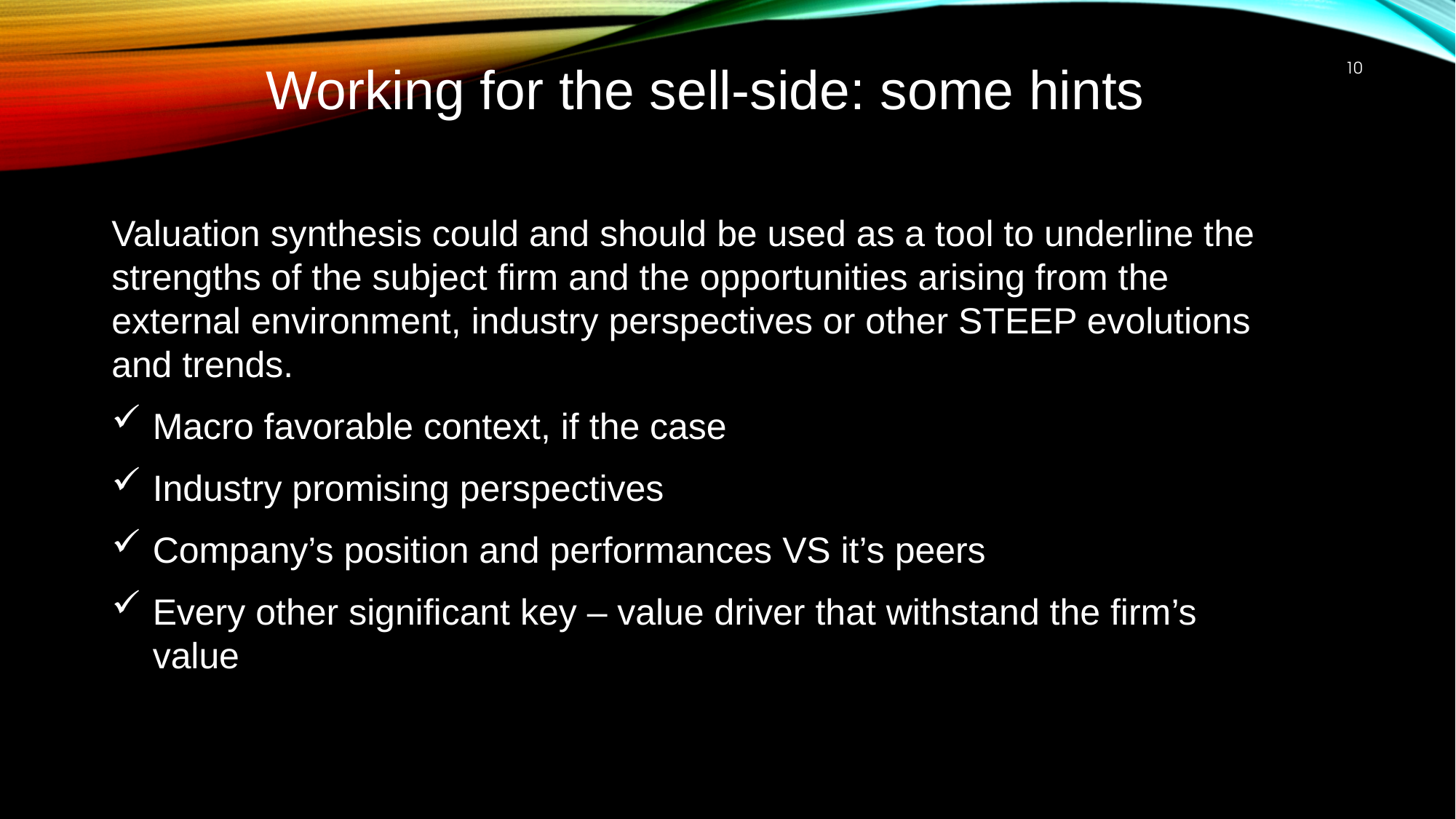

10
Working for the sell-side: some hints
Valuation synthesis could and should be used as a tool to underline the strengths of the subject firm and the opportunities arising from the external environment, industry perspectives or other STEEP evolutions and trends.
Macro favorable context, if the case
Industry promising perspectives
Company’s position and performances VS it’s peers
Every other significant key – value driver that withstand the firm’s value